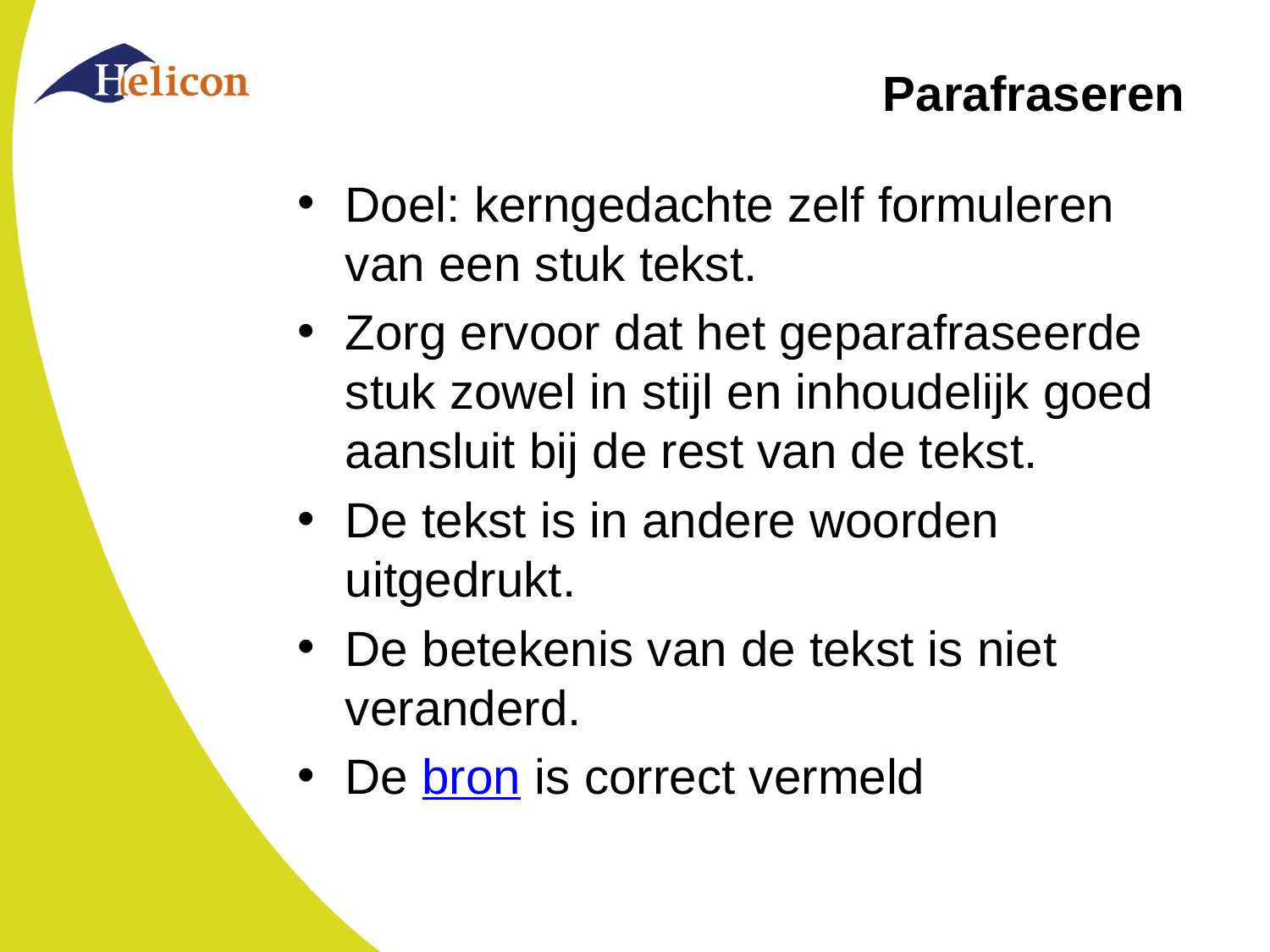

# Parafraseren
Doel: kerngedachte zelf formuleren van een stuk tekst.
Zorg ervoor dat het geparafraseerde stuk zowel in stijl en inhoudelijk goed aansluit bij de rest van de tekst.
De tekst is in andere woorden uitgedrukt.
De betekenis van de tekst is niet veranderd.
De bron is correct vermeld